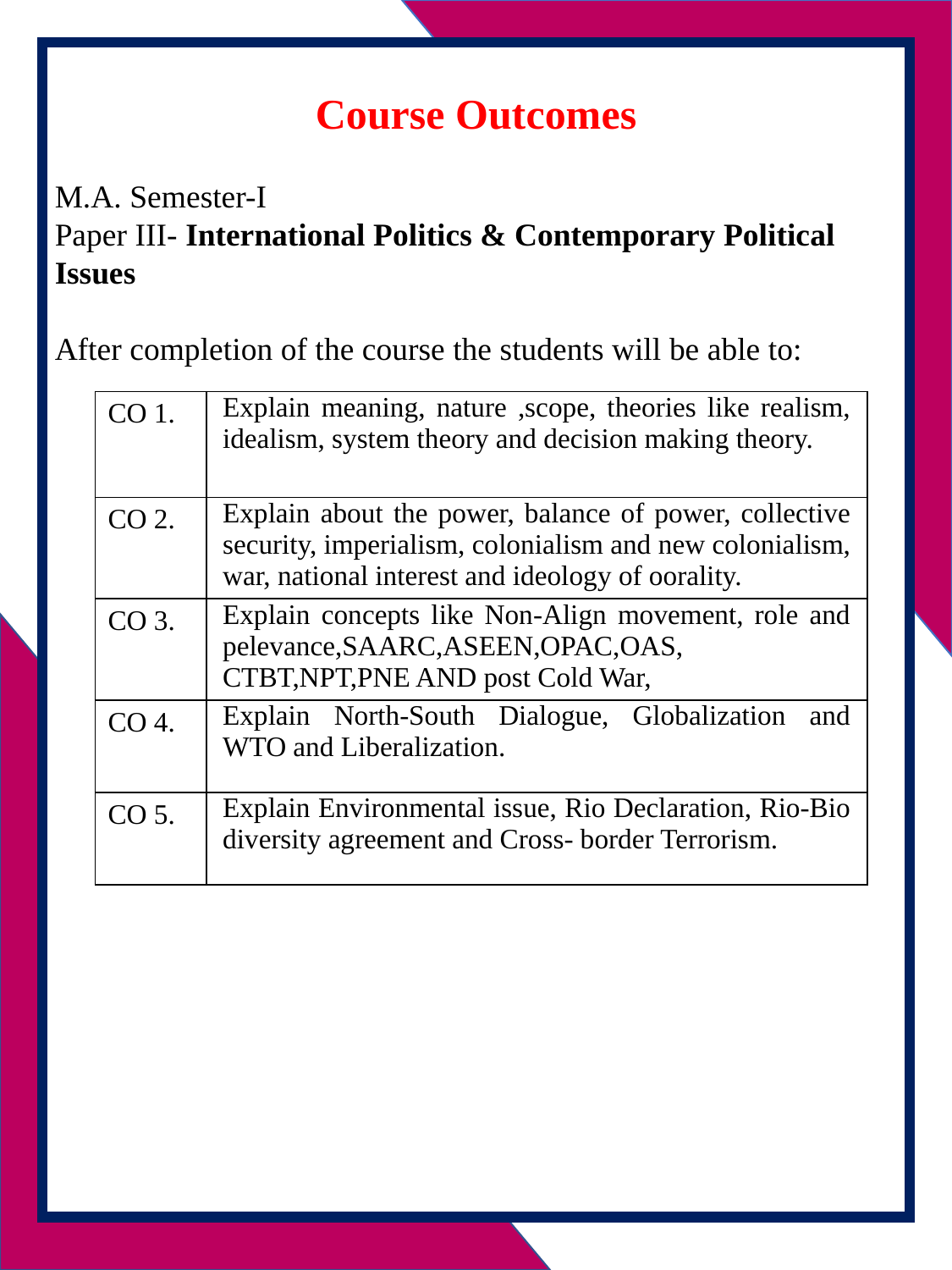

Course Outcomes

M.A. Semester-I
Paper III- International Politics & Contemporary Political Issues

After completion of the course the students will be able to:

| CO 1. | Explain meaning, nature ,scope, theories like realism, idealism, system theory and decision making theory. |
| --- | --- |
| CO 2. | Explain about the power, balance of power, collective security, imperialism, colonialism and new colonialism, war, national interest and ideology of oorality. |
| CO 3. | Explain concepts like Non-Align movement, role and pelevance,SAARC,ASEEN,OPAC,OAS, CTBT,NPT,PNE AND post Cold War, |
| CO 4. | Explain North-South Dialogue, Globalization and WTO and Liberalization. |
| CO 5. | Explain Environmental issue, Rio Declaration, Rio-Bio diversity agreement and Cross- border Terrorism. |